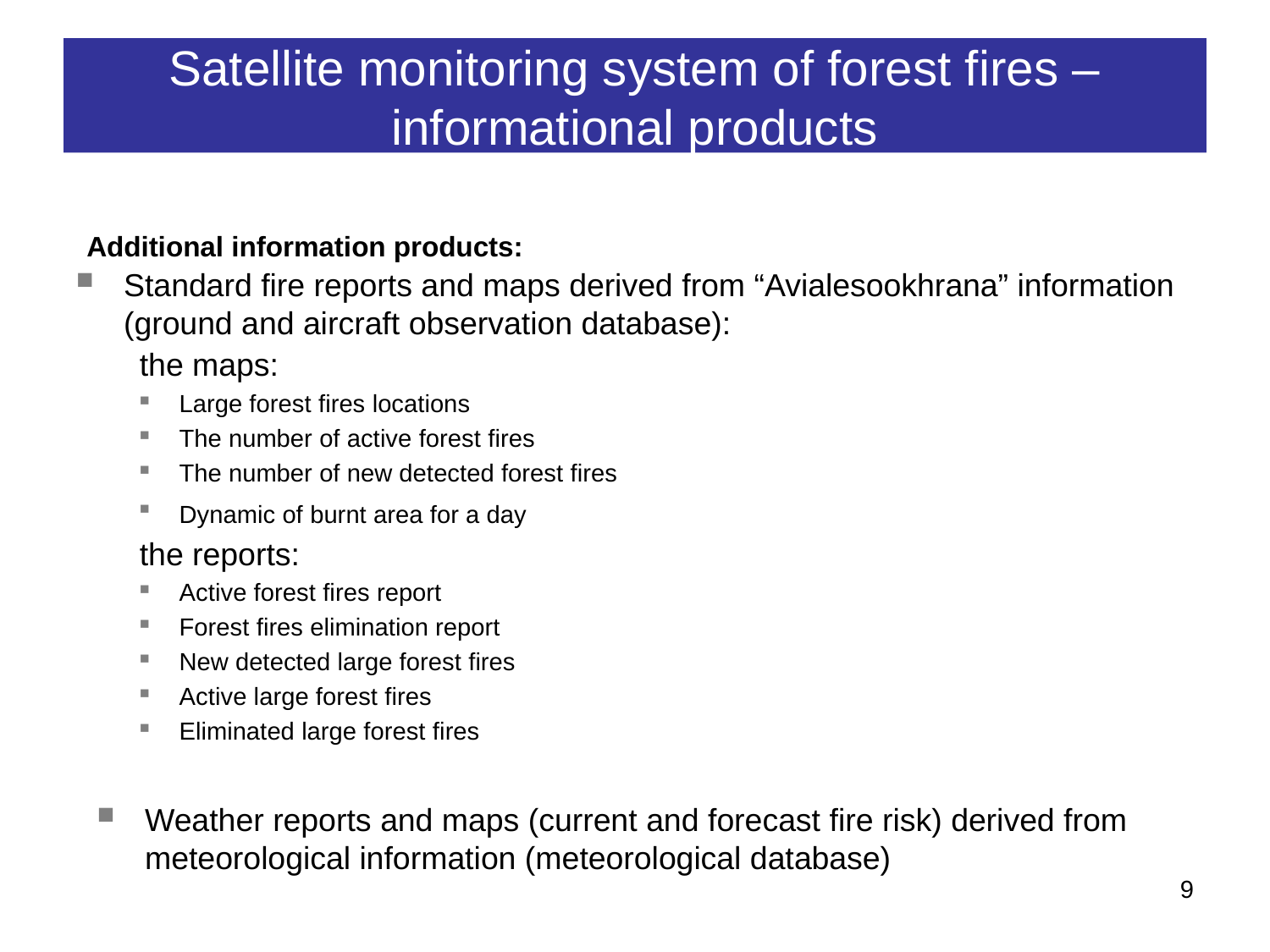

# Satellite monitoring system of forest fires – informational products
Additional information products:
Standard fire reports and maps derived from “Avialesookhrana” information (ground and aircraft observation database):
the maps:
Large forest fires locations
The number of active forest fires
The number of new detected forest fires
Dynamic of burnt area for a day
the reports:
Active forest fires report
Forest fires elimination report
New detected large forest fires
Active large forest fires
Eliminated large forest fires
Weather reports and maps (current and forecast fire risk) derived from meteorological information (meteorological database)
9